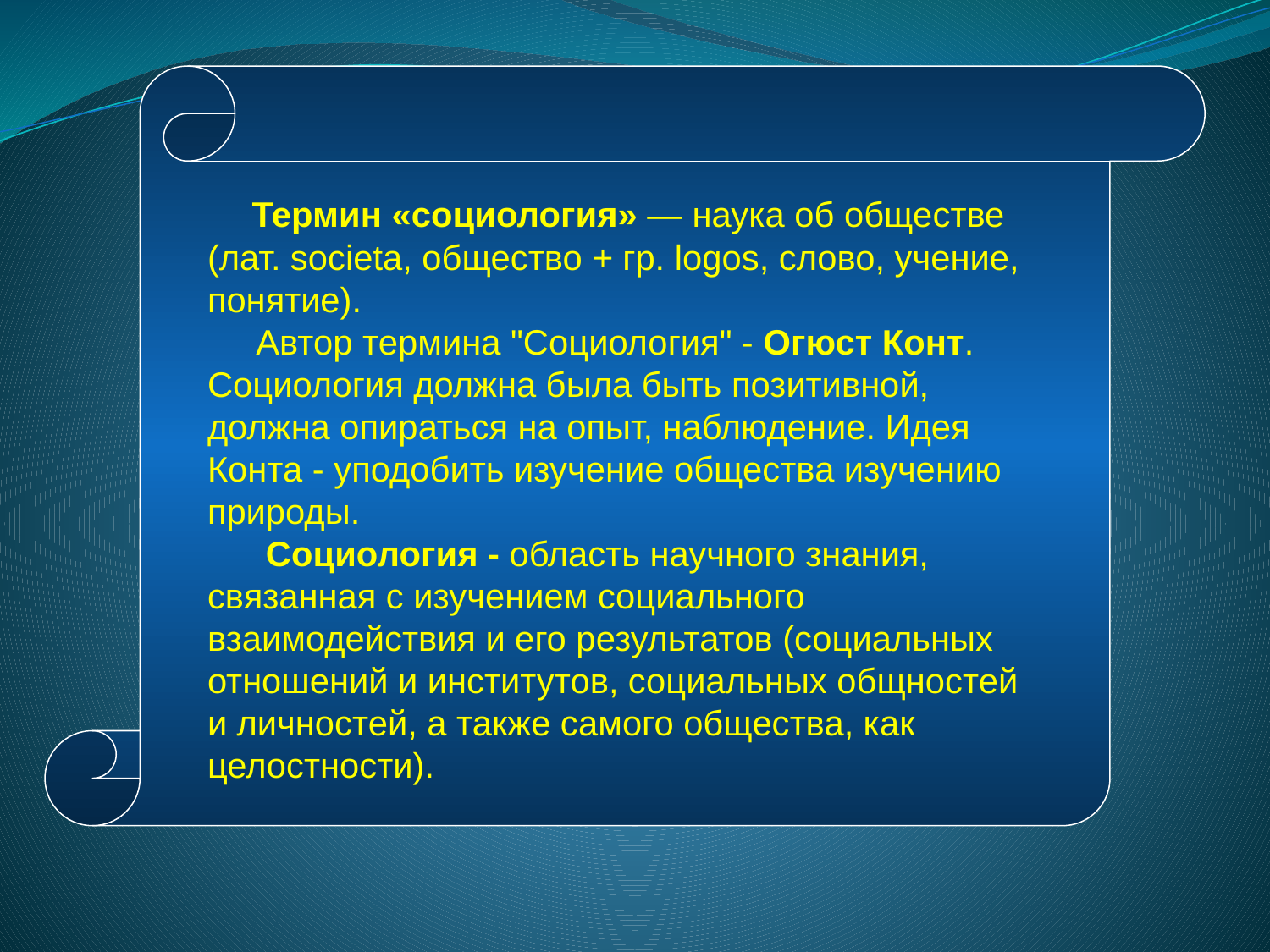

Термин «социология» — наука об обществе (лат. societa, общество + гр. logos, слово, учение, понятие).
     Автор термина "Социология" - Огюст Конт. Социология должна была быть позитивной, должна опираться на опыт, наблюдение. Идея Конта - уподобить изучение общества изучению природы.
      Социология - область научного знания, связанная с изучением социального взаимодействия и его результатов (социальных отношений и институтов, социальных общностей и личностей, а также самого общества, как целостности).